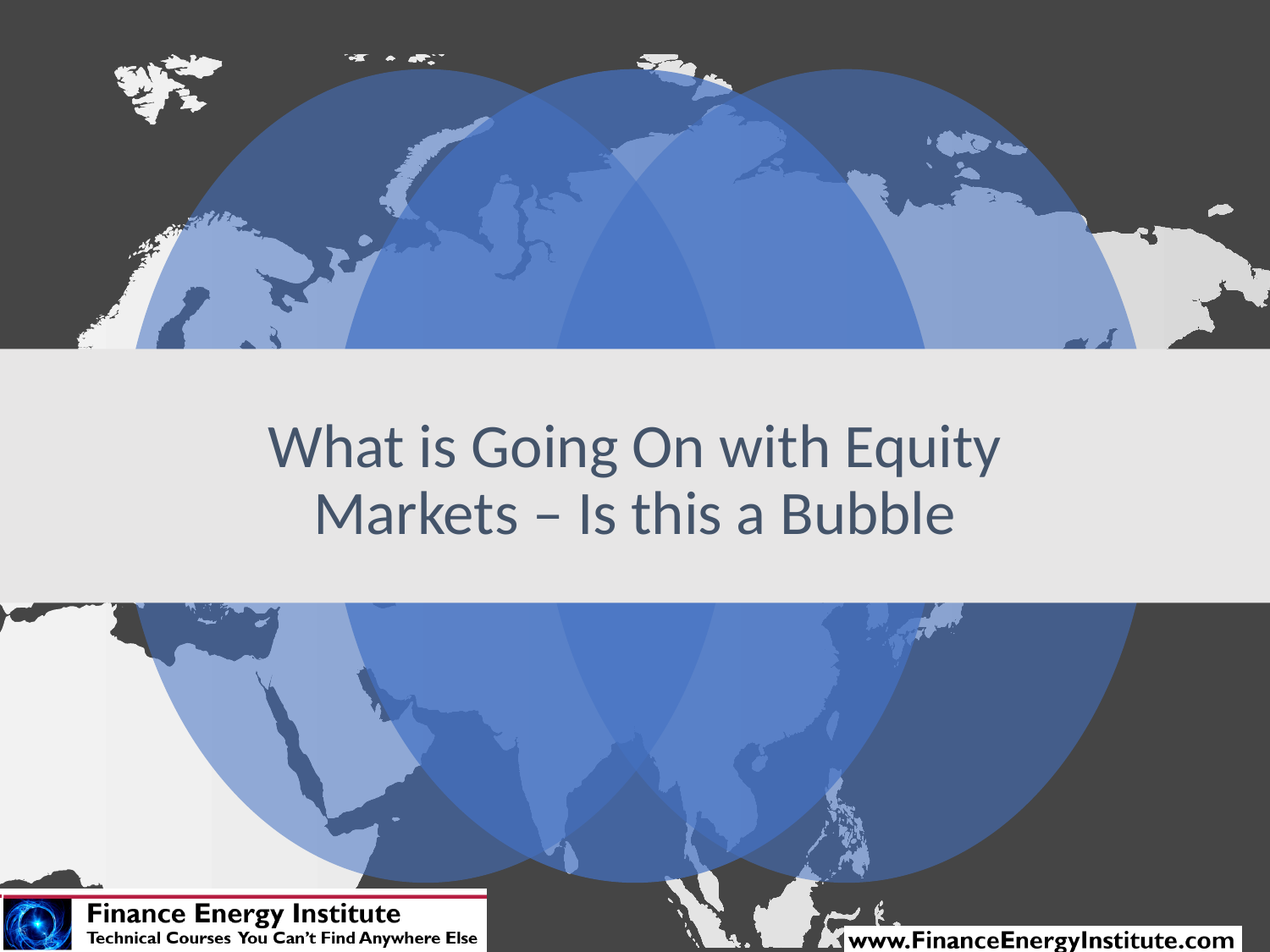

# What is Going On with Equity Markets – Is this a Bubble